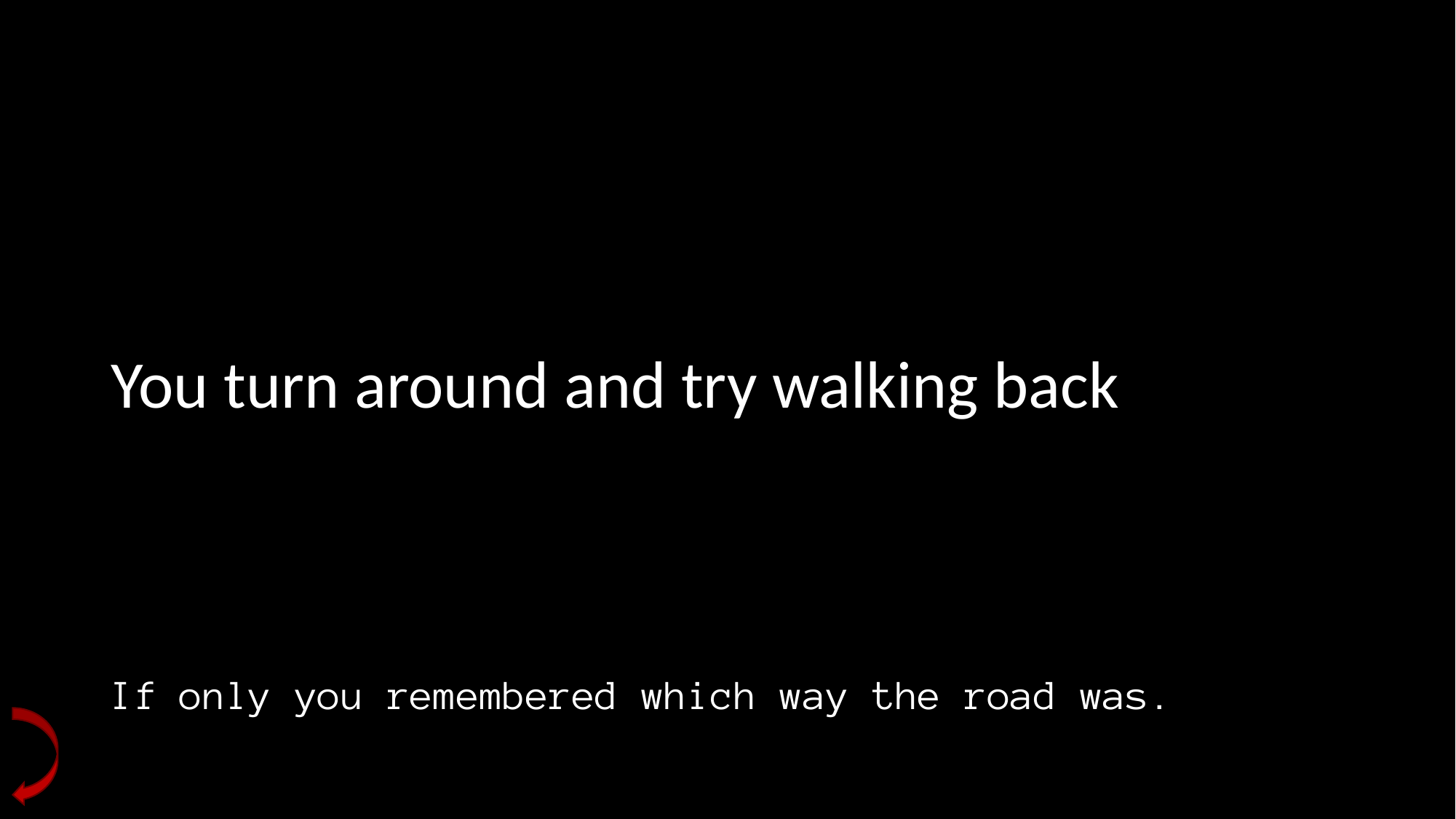

# You turn around and try walking back
If only you remembered which way the road was.